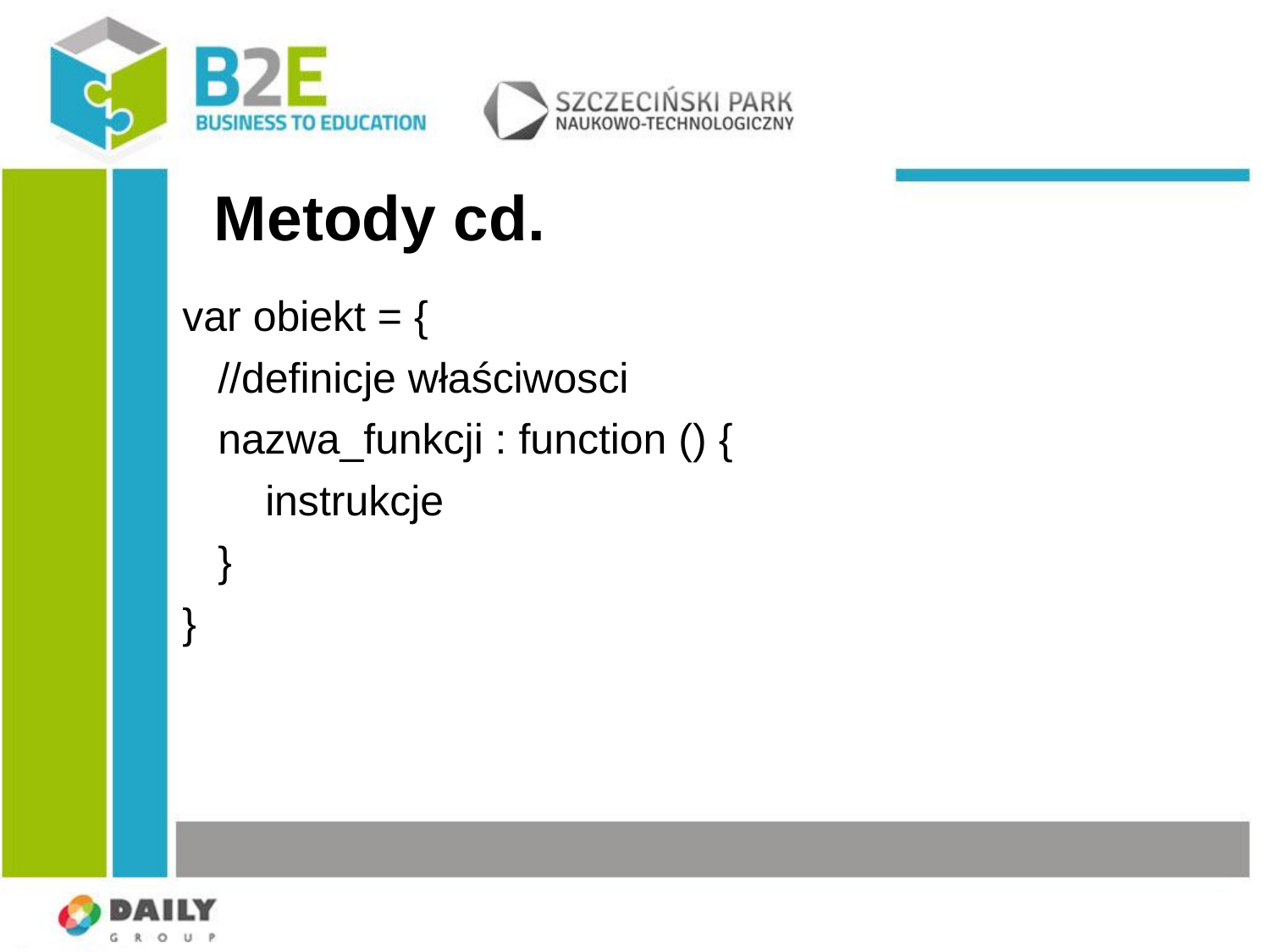

# Metody cd.
var obiekt = {
   //definicje właściwosci
   nazwa_funkcji : function () {
       instrukcje
   }
}